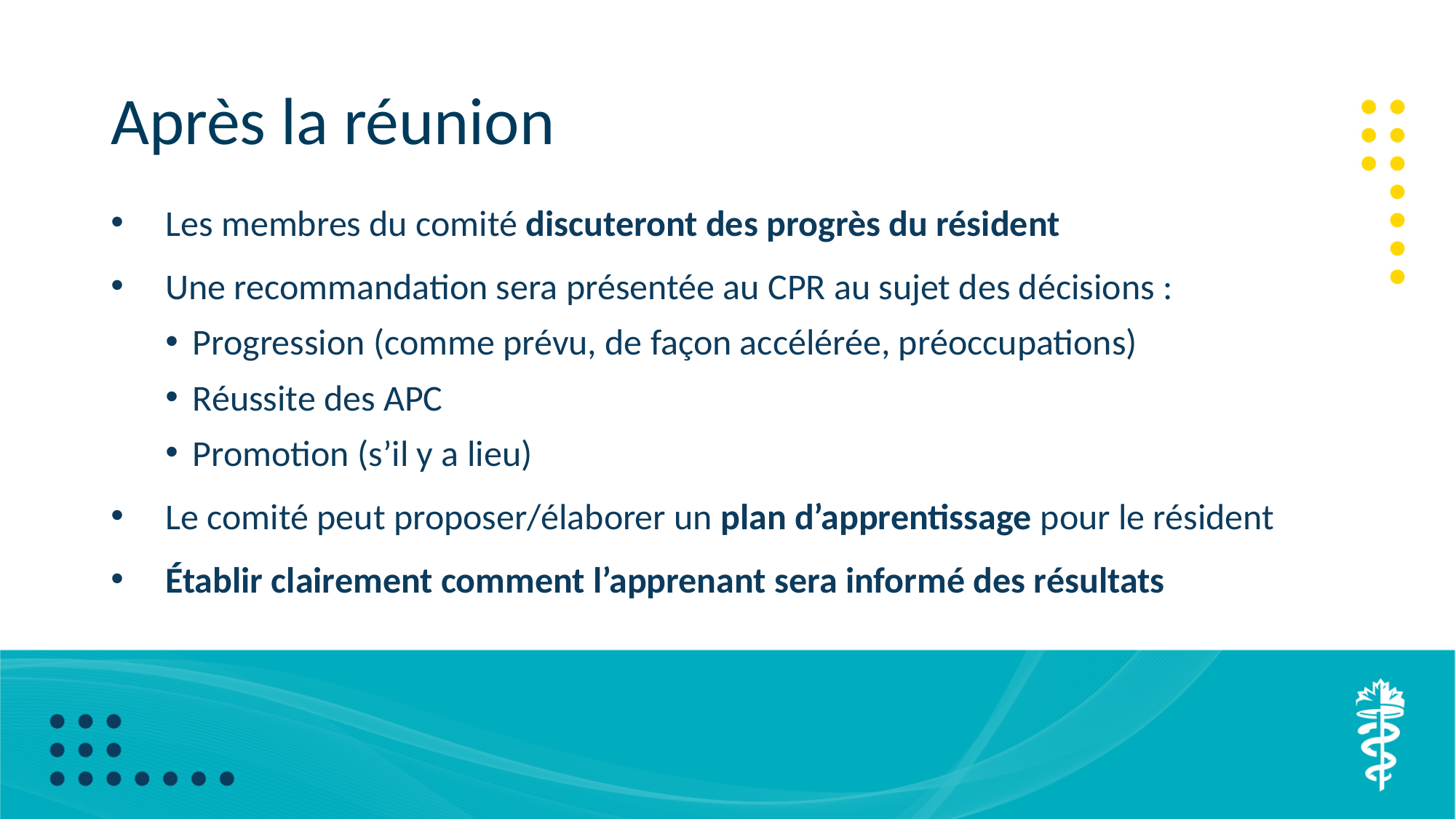

# Après la réunion
Les membres du comité discuteront des progrès du résident
Une recommandation sera présentée au CPR au sujet des décisions :
Progression (comme prévu, de façon accélérée, préoccupations)
Réussite des APC
Promotion (s’il y a lieu)
Le comité peut proposer/élaborer un plan d’apprentissage pour le résident
Établir clairement comment l’apprenant sera informé des résultats